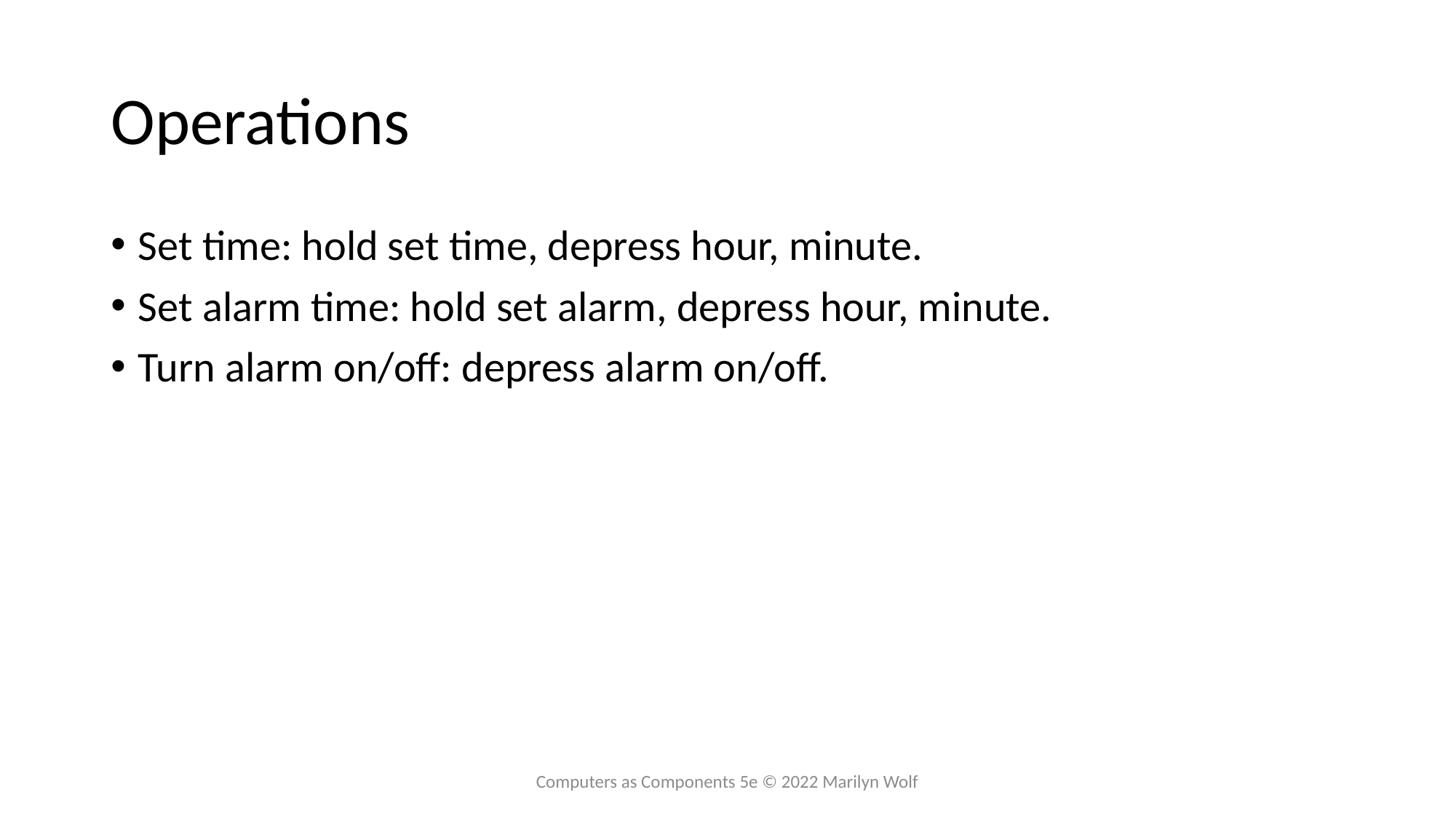

# Operations
Set time: hold set time, depress hour, minute.
Set alarm time: hold set alarm, depress hour, minute.
Turn alarm on/off: depress alarm on/off.
Computers as Components 5e © 2022 Marilyn Wolf